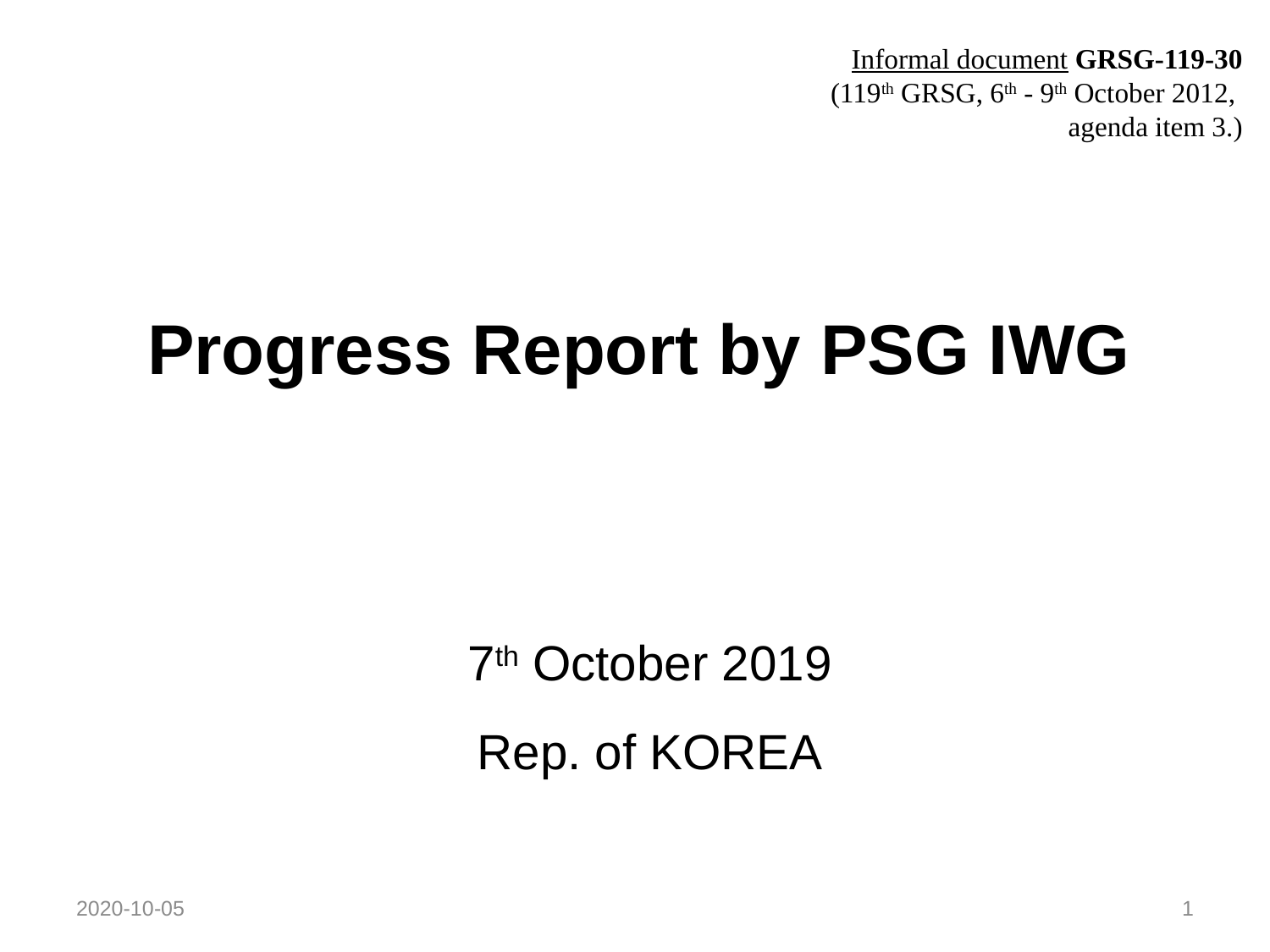

Informal document GRSG-119-30
(119th GRSG, 6th - 9th October 2012,
agenda item 3.)

Progress Report by PSG IWG
7th October 2019
Rep. of KOREA
2020-10-05
1